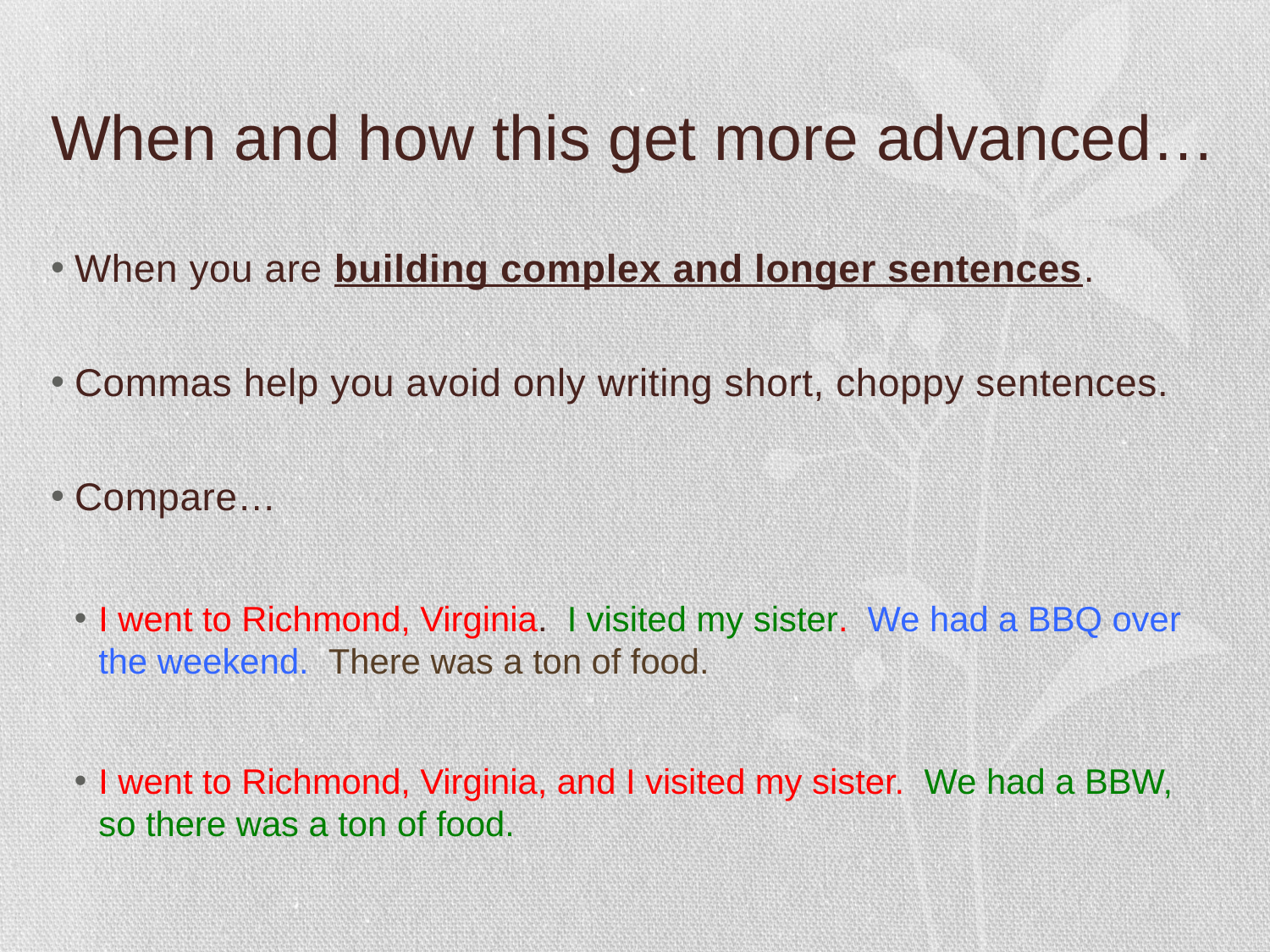

# When and how this get more advanced…

When you are building complex and longer sentences.

Commas help you avoid only writing short, choppy sentences.

Compare…

I went to Richmond, Virginia.  I visited my sister.  We had a BBQ over the weekend.  There was a ton of food.

I went to Richmond, Virginia, and I visited my sister.  We had a BBW, so there was a ton of food.